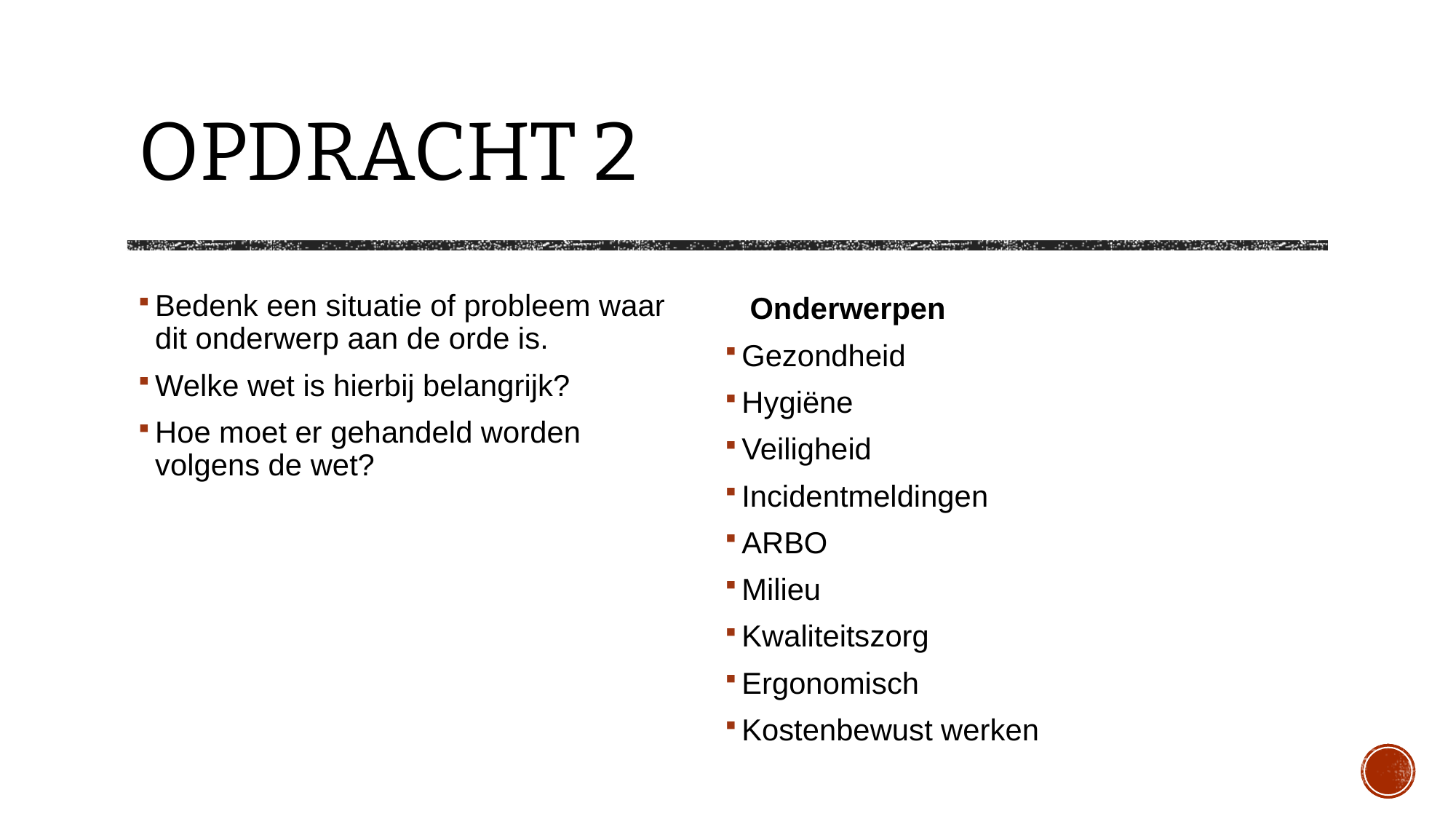

# Opdracht 2

Bedenk een situatie of probleem waar dit onderwerp aan de orde is.
Welke wet is hierbij belangrijk?
Hoe moet er gehandeld worden volgens de wet?
   Onderwerpen
Gezondheid
Hygiëne
Veiligheid
Incidentmeldingen
ARBO
Milieu
Kwaliteitszorg
Ergonomisch
Kostenbewust werken